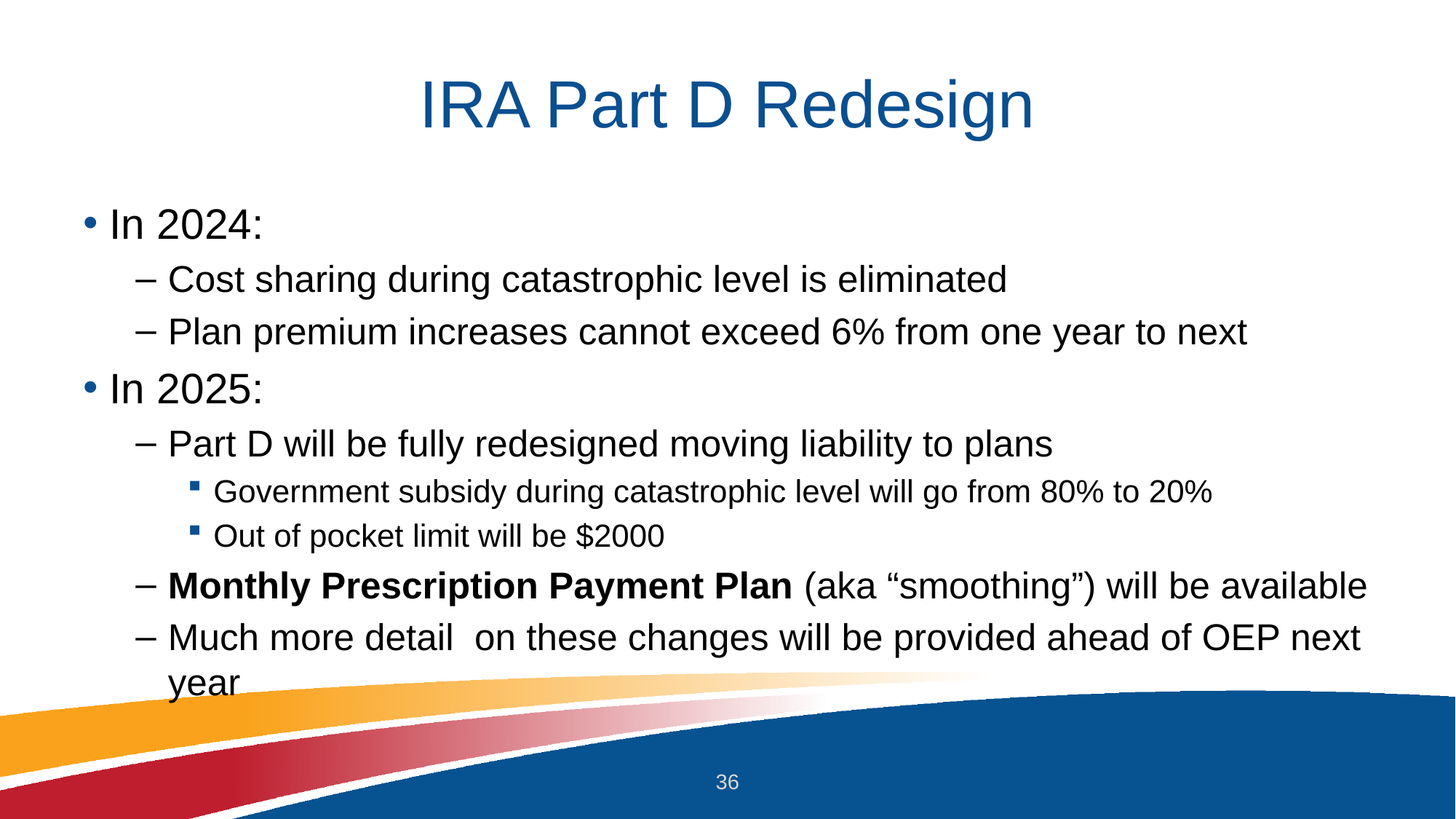

# IRA Part D Redesign
In 2024:
Cost sharing during catastrophic level is eliminated
Plan premium increases cannot exceed 6% from one year to next
In 2025:
Part D will be fully redesigned moving liability to plans
Government subsidy during catastrophic level will go from 80% to 20%
Out of pocket limit will be $2000
Monthly Prescription Payment Plan (aka “smoothing”) will be available
Much more detail  on these changes will be provided ahead of OEP next year
36